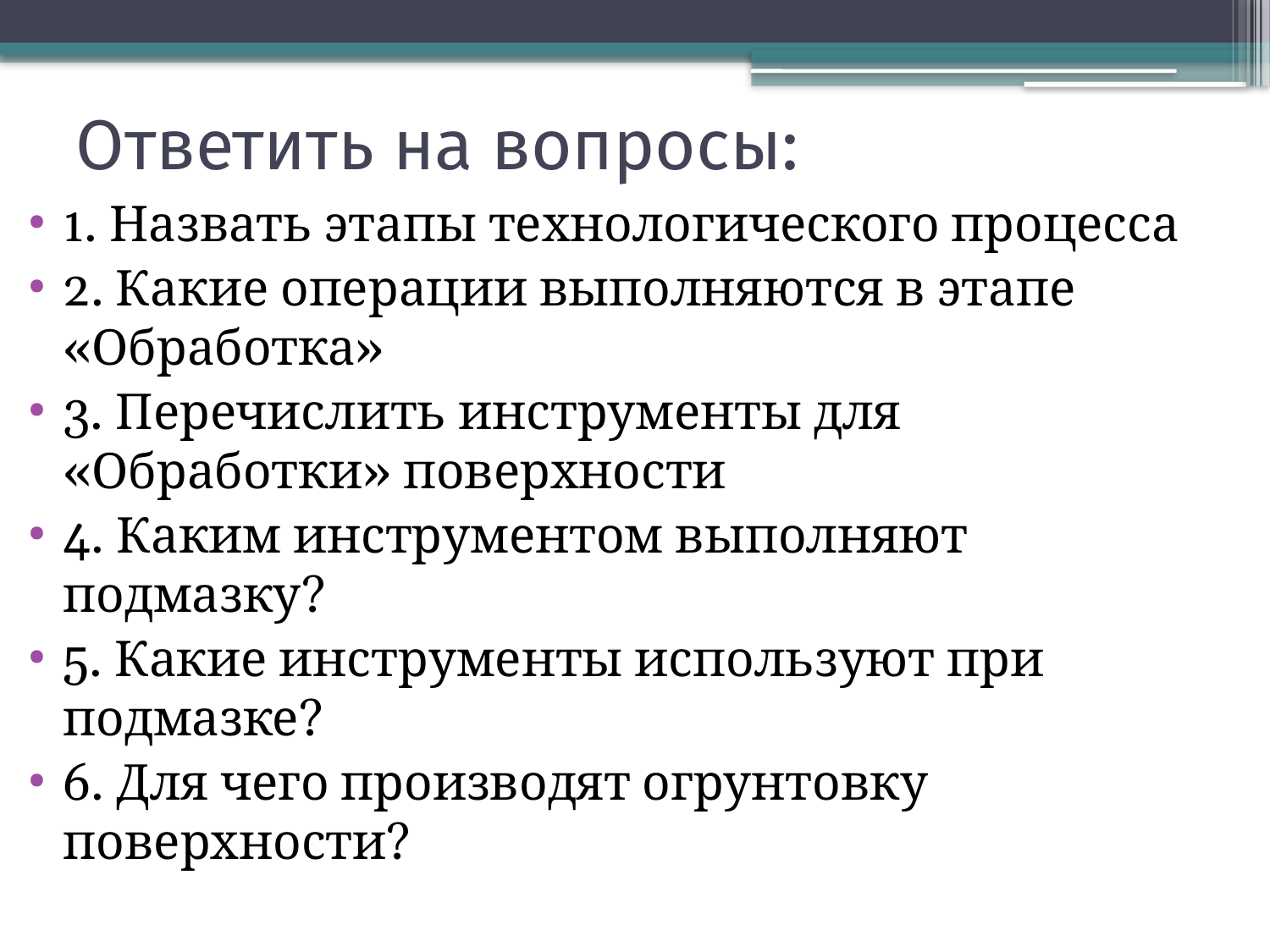

# Ответить на вопросы:
1. Назвать этапы технологического процесса
2. Какие операции выполняются в этапе «Обработка»
3. Перечислить инструменты для «Обработки» поверхности
4. Каким инструментом выполняют подмазку?
5. Какие инструменты используют при подмазке?
6. Для чего производят огрунтовку поверхности?